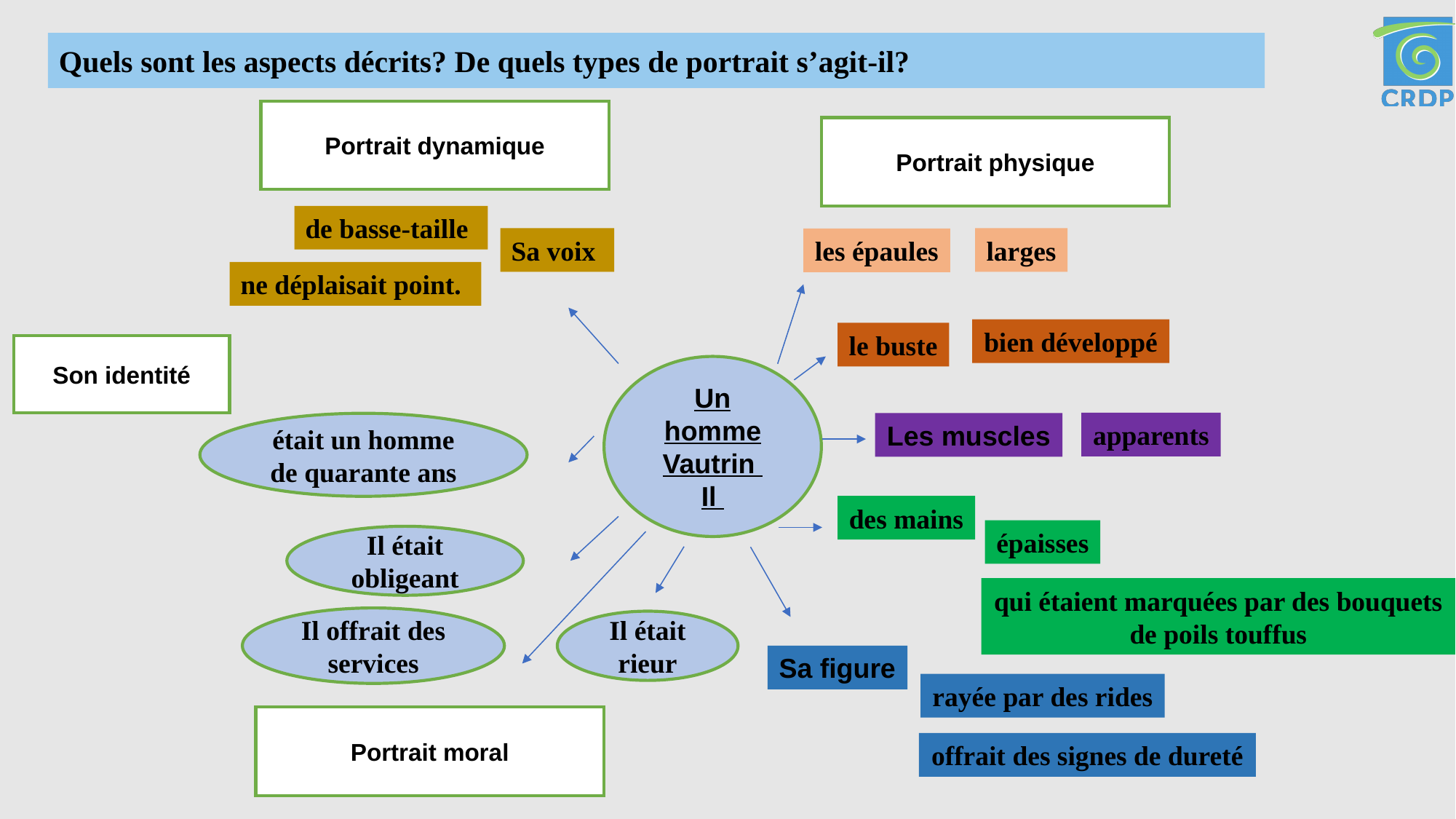

Quels sont les aspects décrits? De quels types de portrait s’agit-il?
Portrait dynamique
Portrait physique
de basse-taille
Sa voix
larges
les épaules
ne déplaisait point.
bien développé
le buste
Son identité
Un homme Vautrin
Il
apparents
Les muscles
était un homme de quarante ans
des mains
épaisses
Il était obligeant
qui étaient marquées par des bouquets de poils touffus
Il offrait des services
Il était rieur
Sa figure
rayée par des rides
Portrait moral
offrait des signes de dureté